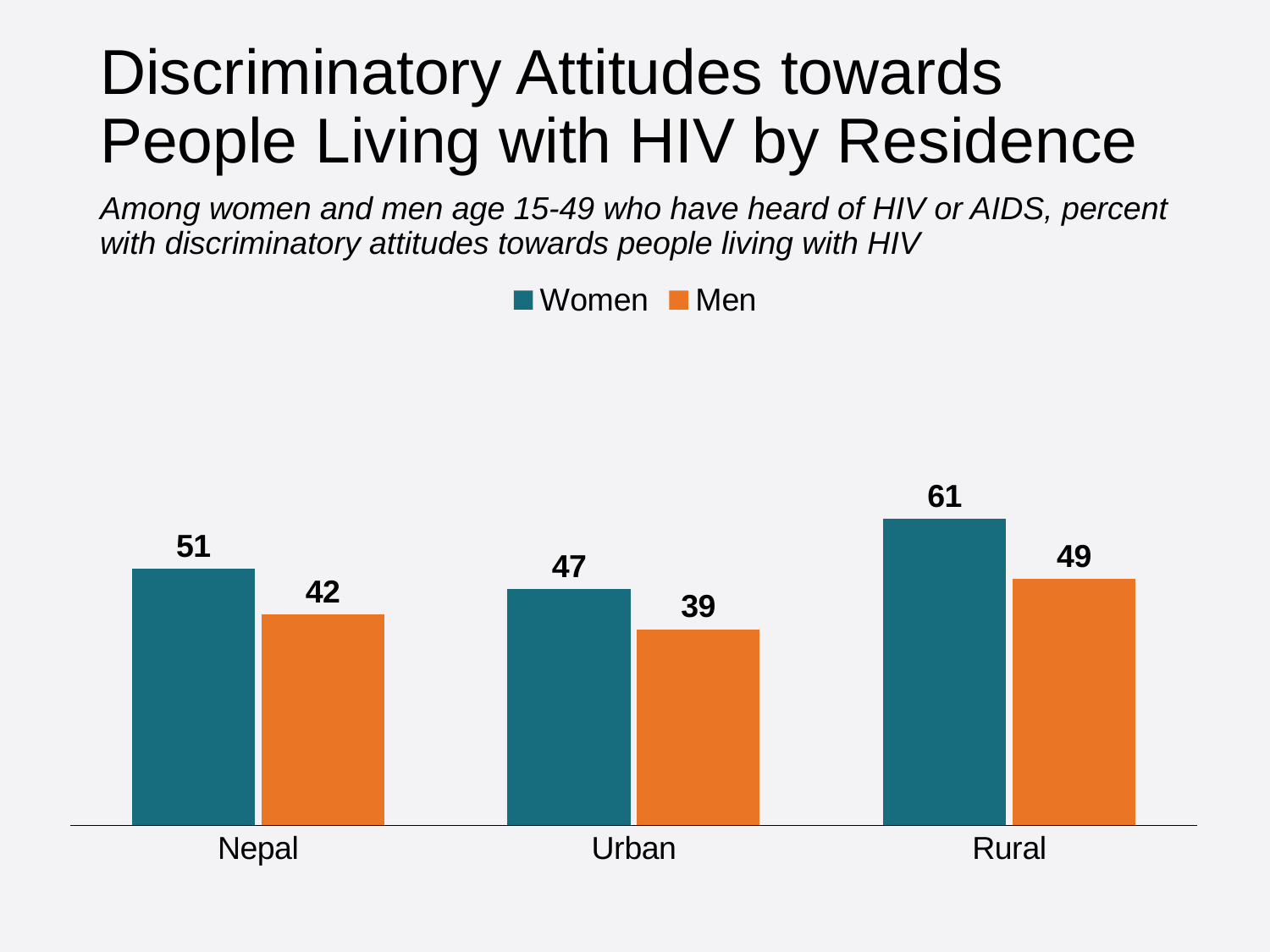

# Discriminatory Attitudes towards People Living with HIV by Residence
Among women and men age 15-49 who have heard of HIV or AIDS, percent with discriminatory attitudes towards people living with HIV

### Chart

| Category | Women | Men |
|---|---|---|
| Nepal | 51.0 | 42.0 |
| Urban | 47.0 | 39.0 |
| Rural | 61.0 | 49.0 |